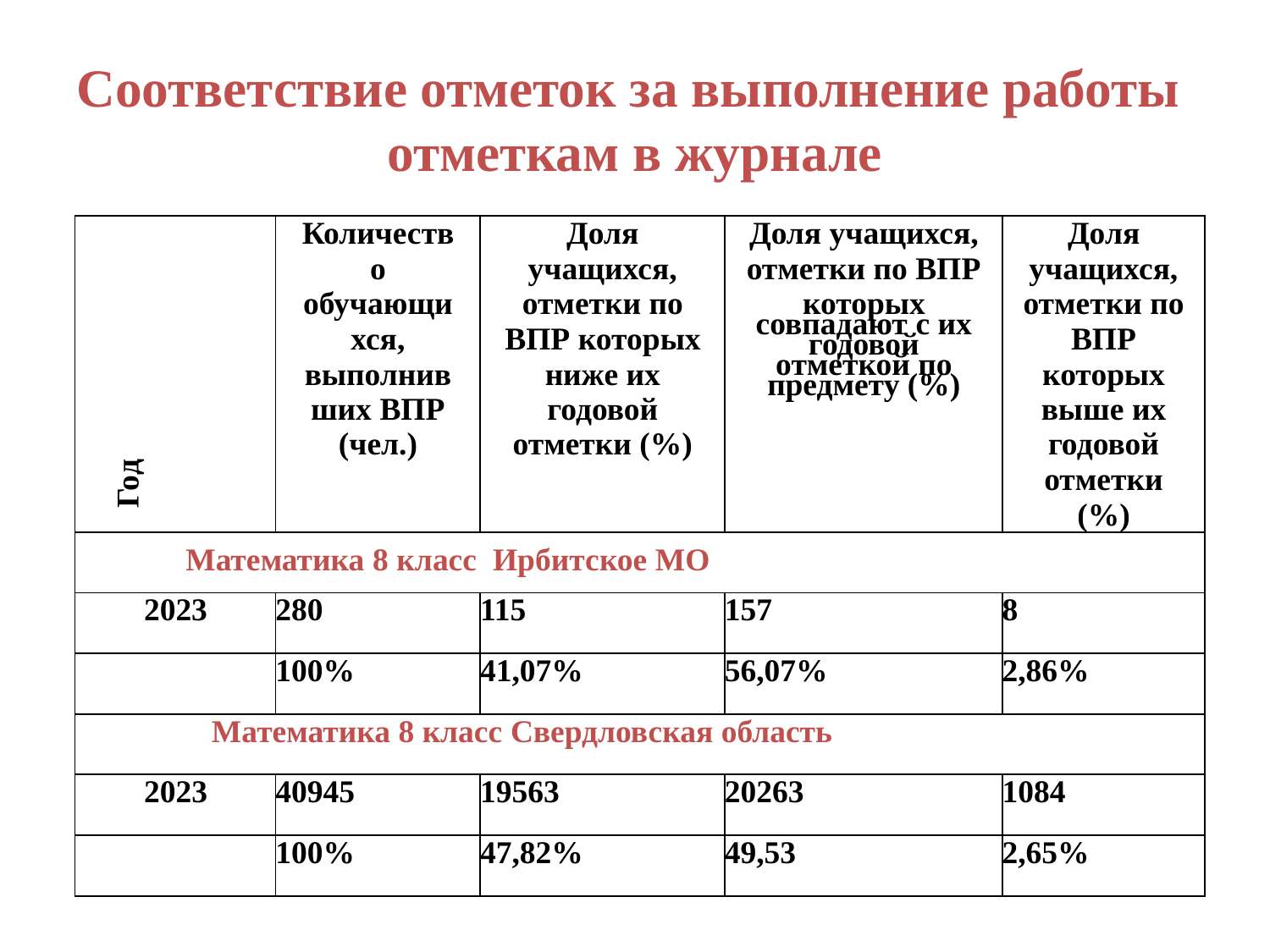

# Соответствие отметок за выполнение работы отметкам в журнале
| Год | Количество обучающихся, выполнивших ВПР (чел.) | Доля учащихся, отметки по ВПР которых ниже их годовой отметки (%) | Доля учащихся, отметки по ВПР которых совпадают с их годовой отметкой по предмету (%) | Доля учащихся, отметки по ВПР которых выше их годовой отметки (%) |
| --- | --- | --- | --- | --- |
| Математика 8 класс Ирбитское МО |  |  |  |  |
| 2023 | 280 | 115 | 157 | 8 |
|  | 100% | 41,07% | 56,07% | 2,86% |
| Математика 8 класс Свердловская область |  |  |  |  |
| 2023 | 40945 | 19563 | 20263 | 1084 |
|  | 100% | 47,82% | 49,53 | 2,65% |